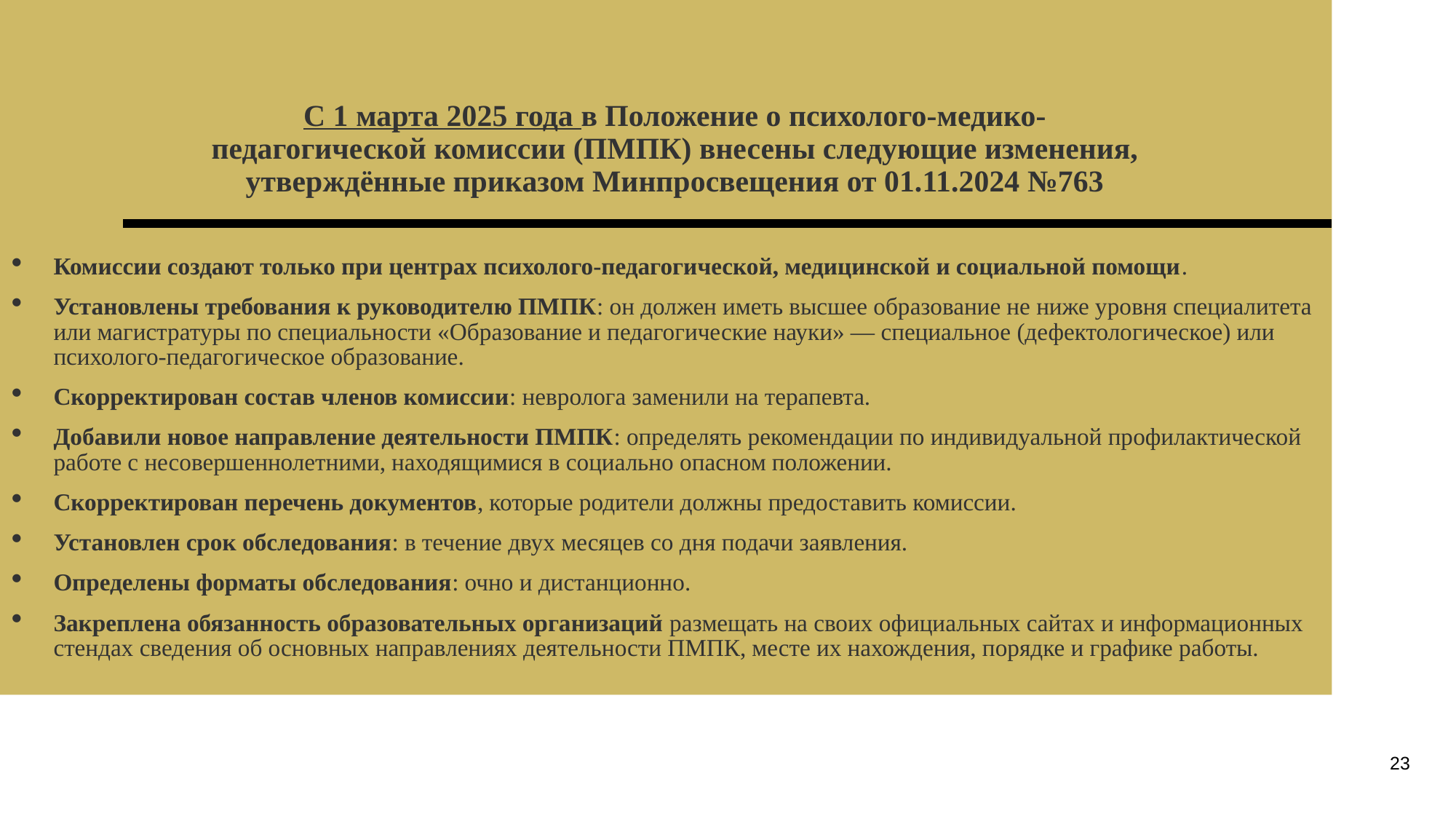

# С 1 марта 2025 года в Положение о психолого-медико-педагогической комиссии (ПМПК) внесены следующие изменения, утверждённые приказом Минпросвещения от 01.11.2024 №763
Комиссии создают только при центрах психолого-педагогической, медицинской и социальной помощи.
Установлены требования к руководителю ПМПК: он должен иметь высшее образование не ниже уровня специалитета или магистратуры по специальности «Образование и педагогические науки» — специальное (дефектологическое) или психолого-педагогическое образование.
Скорректирован состав членов комиссии: невролога заменили на терапевта.
Добавили новое направление деятельности ПМПК: определять рекомендации по индивидуальной профилактической работе с несовершеннолетними, находящимися в социально опасном положении.
Скорректирован перечень документов, которые родители должны предоставить комиссии.
Установлен срок обследования: в течение двух месяцев со дня подачи заявления.
Определены форматы обследования: очно и дистанционно.
Закреплена обязанность образовательных организаций размещать на своих официальных сайтах и информационных стендах сведения об основных направлениях деятельности ПМПК, месте их нахождения, порядке и графике работы.
23